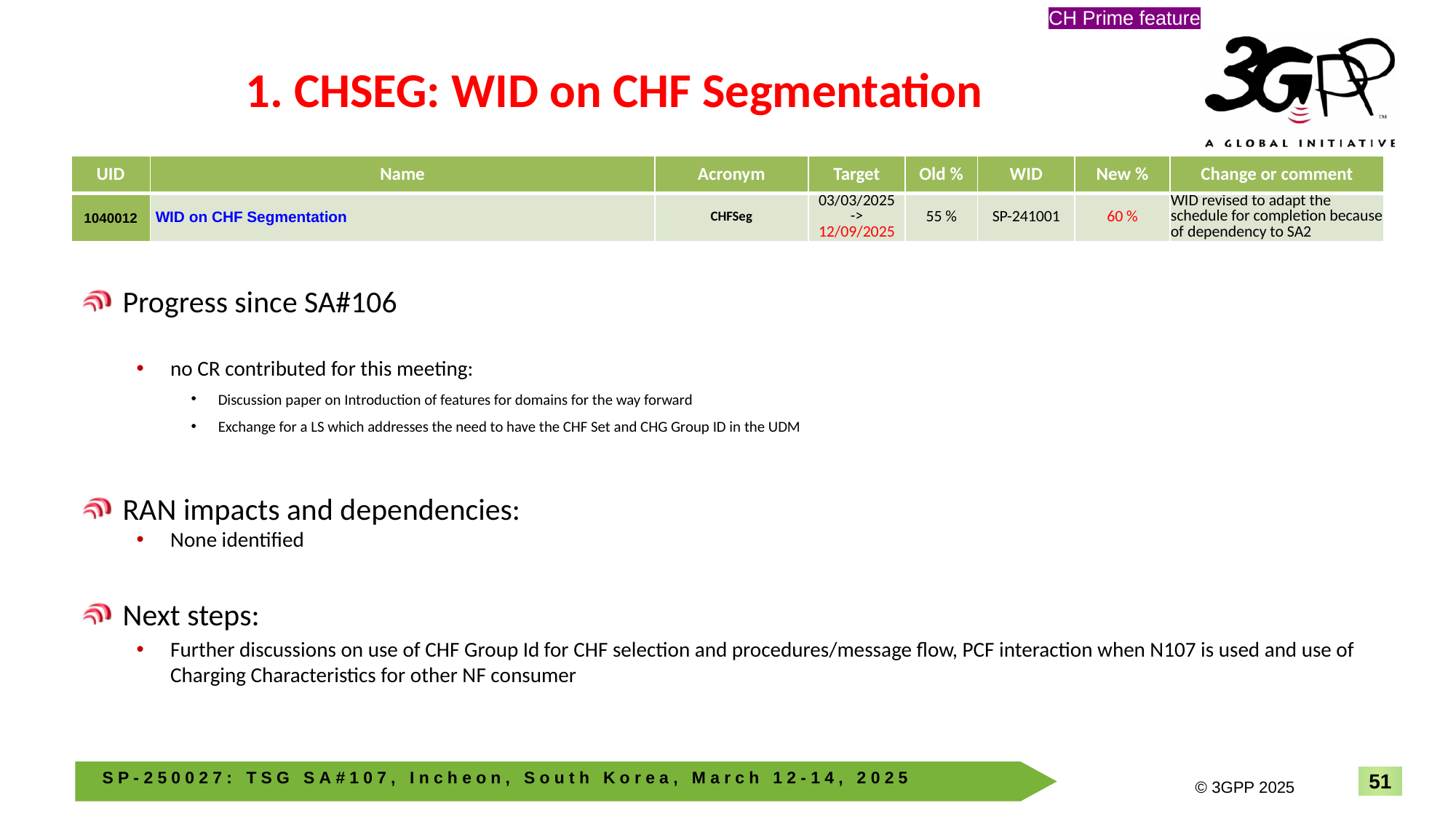

CH Prime feature
# 1. CHSEG: WID on CHF Segmentation
| UID | Name | Acronym | Target | Old % | WID | New % | Change or comment |
| --- | --- | --- | --- | --- | --- | --- | --- |
| 1040012 | WID on CHF Segmentation | CHFSeg | 03/03/2025 -> 12/09/2025 | 55 % | SP-241001 | 60 % | WID revised to adapt the schedule for completion because of dependency to SA2 |
Progress since SA#106

no CR contributed for this meeting:
Discussion paper on Introduction of features for domains for the way forward
Exchange for a LS which addresses the need to have the CHF Set and CHG Group ID in the UDM

RAN impacts and dependencies:
None identified

Next steps:
Further discussions on use of CHF Group Id for CHF selection and procedures/message flow, PCF interaction when N107 is used and use of Charging Characteristics for other NF consumer